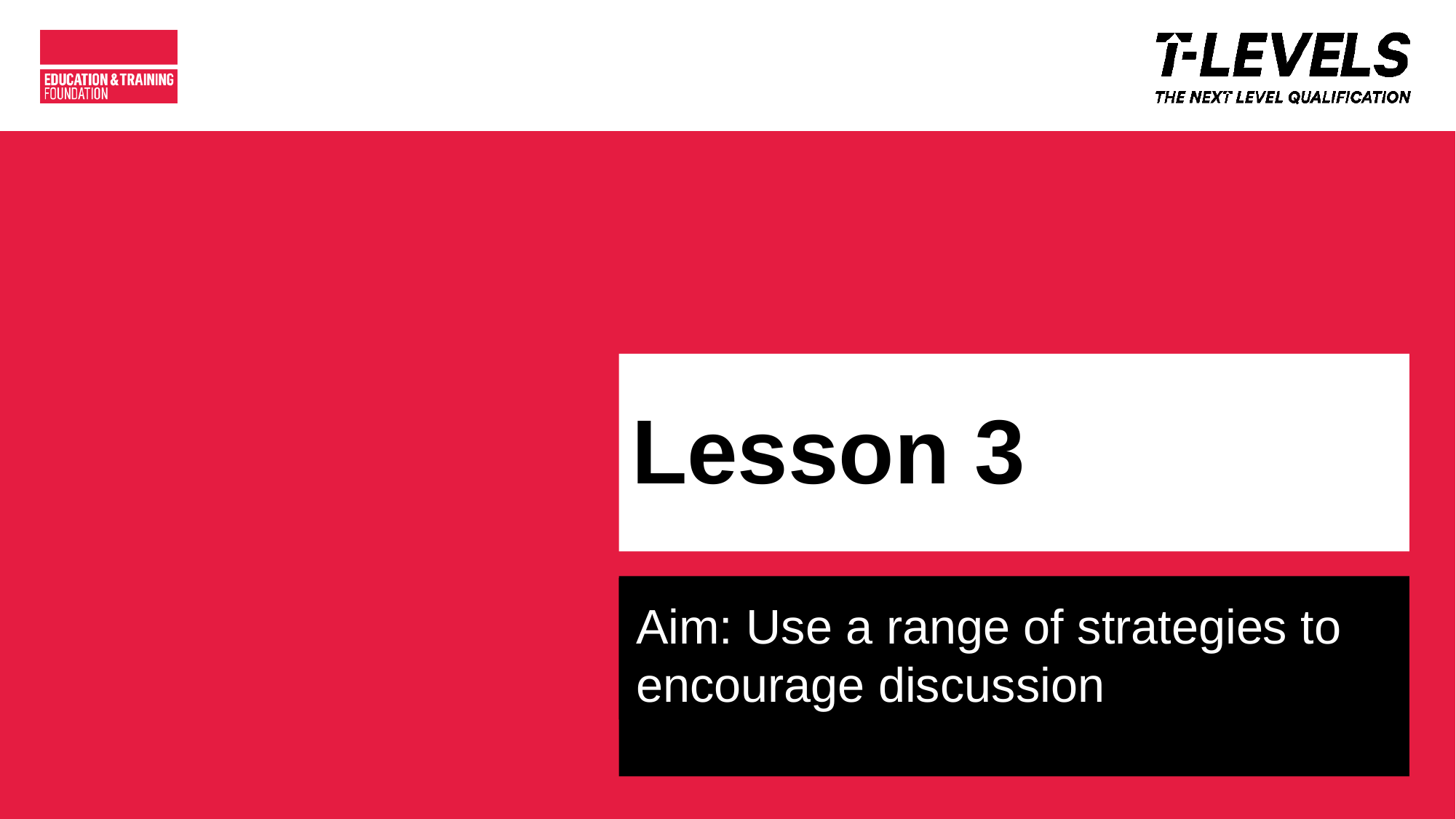

# Lesson 3
Aim: Use a range of strategies to encourage discussion